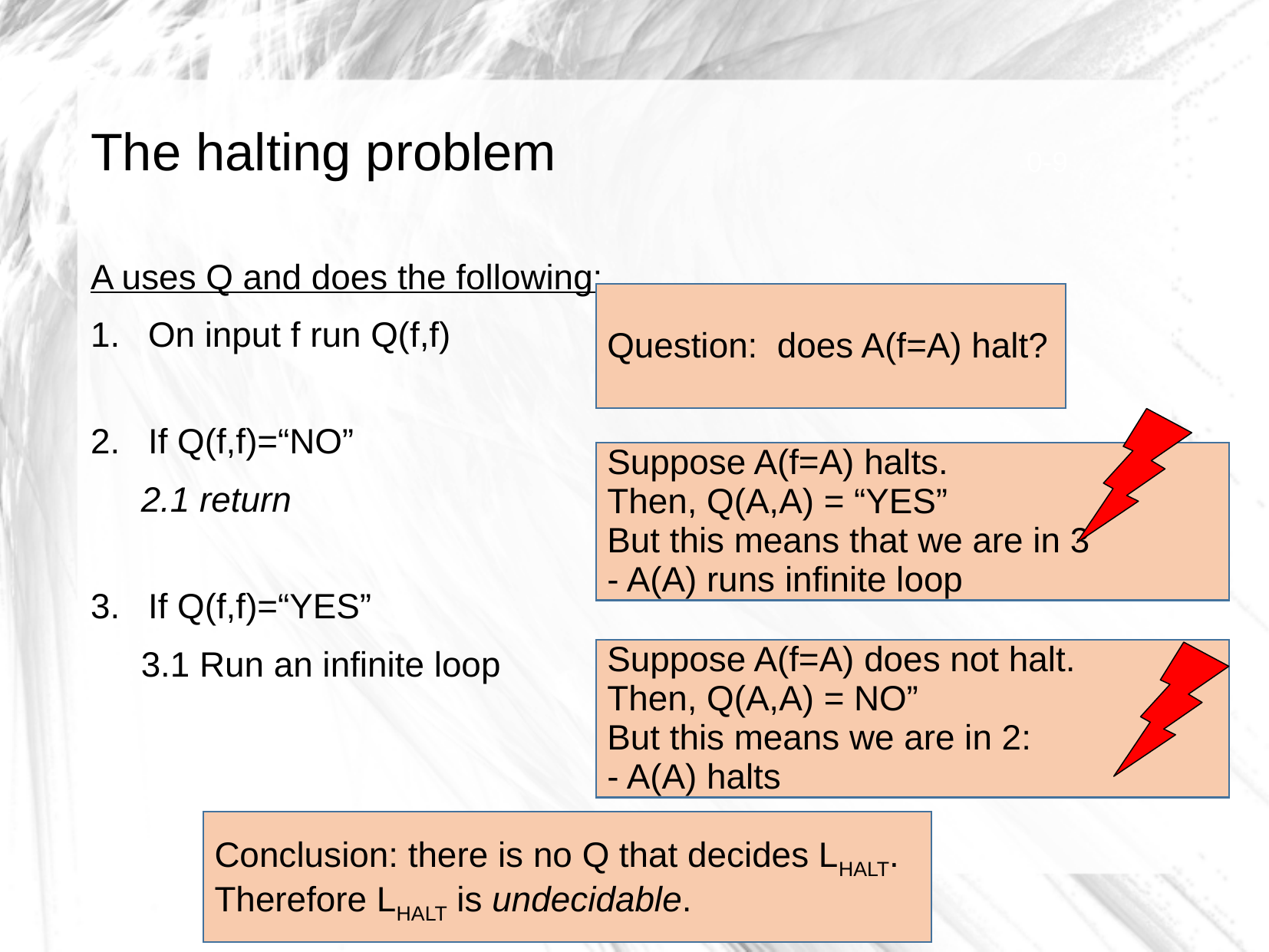

# The halting problem
0-9
A uses Q and does the following:
On input f run Q(f,f)
If Q(f,f)=“NO”
2.1 return
If Q(f,f)=“YES”
3.1 Run an infinite loop
Question:  does A(f=A) halt?

Suppose A(f=A) halts.
Then, Q(A,A) = “YES”
But this means that we are in 3
- A(A) runs infinite loop
Suppose A(f=A) does not halt.
Then, Q(A,A) = NO”
But this means we are in 2:
- A(A) halts

Conclusion: there is no Q that decides LHALT.
Therefore LHALT is undecidable.